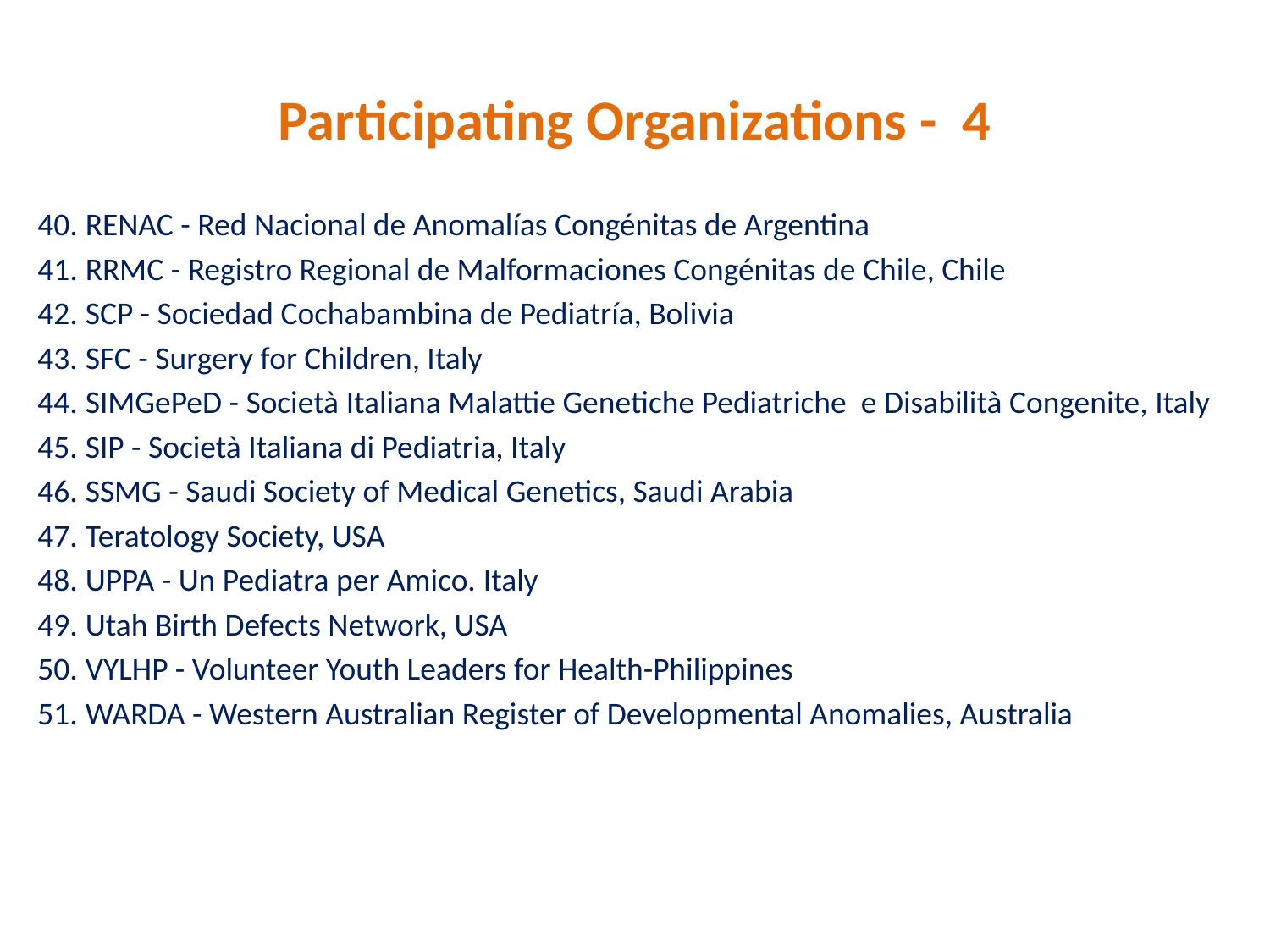

# Participating Organizations -  4
RENAC - Red Nacional de Anomalías Congénitas de Argentina
RRMC - Registro Regional de Malformaciones Congénitas de Chile, Chile
SCP - Sociedad Cochabambina de Pediatría, Bolivia
SFC - Surgery for Children, Italy
SIMGePeD - Società Italiana Malattie Genetiche Pediatriche  e Disabilità Congenite, Italy
SIP - Società Italiana di Pediatria, Italy
SSMG - Saudi Society of Medical Genetics, Saudi Arabia
Teratology Society, USA
UPPA - Un Pediatra per Amico. Italy
Utah Birth Defects Network, USA
VYLHP - Volunteer Youth Leaders for Health-Philippines
WARDA - Western Australian Register of Developmental Anomalies, Australia